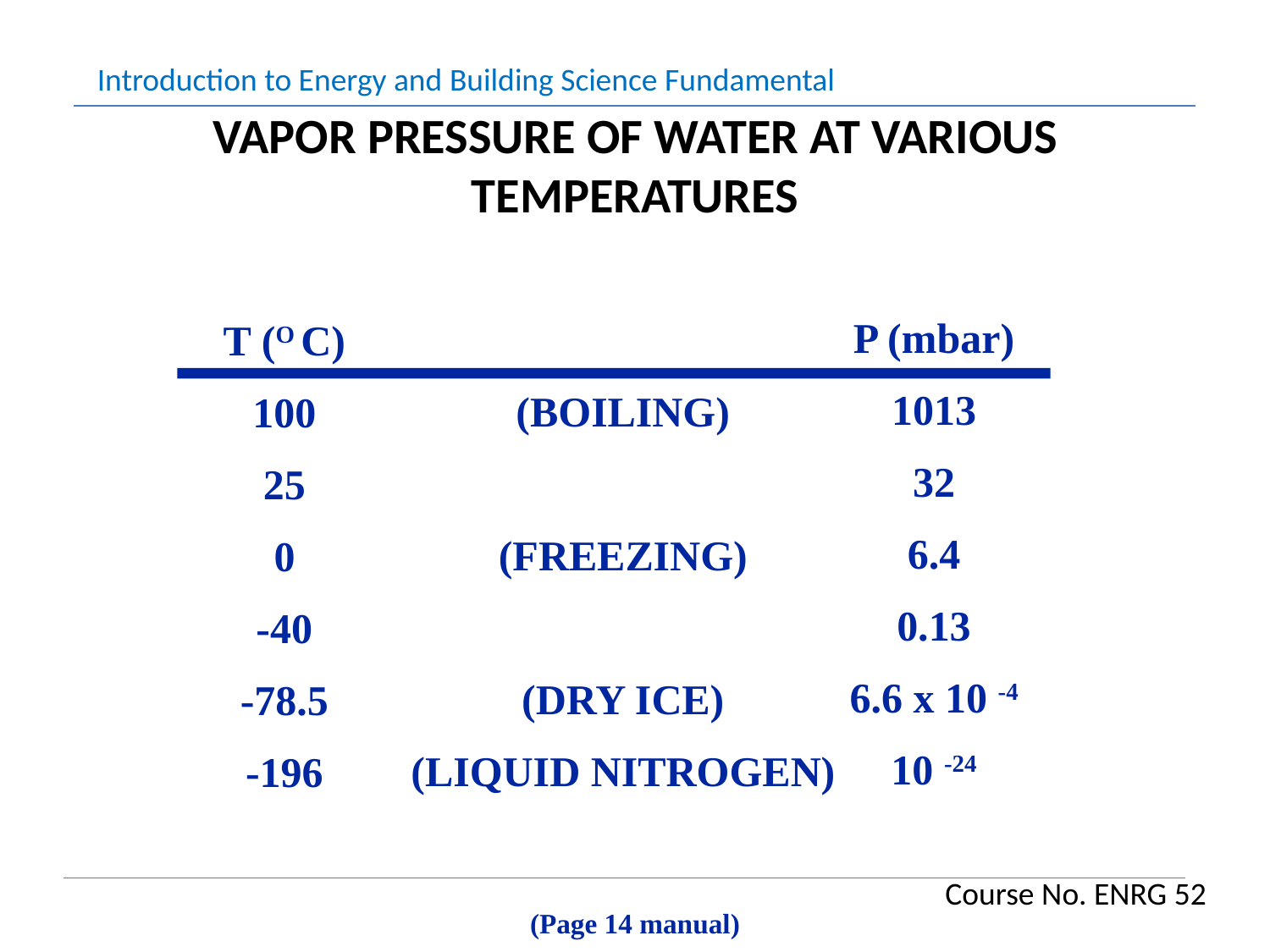

VAPOR PRESSURE OF WATER AT VARIOUS TEMPERATURES
P (mbar)
1013
32
6.4
0.13
6.6 x 10 -4
10 -24
T (O C)
100
25
0
-40
-78.5
-196

(BOILING)

(FREEZING)

(DRY ICE)
(LIQUID NITROGEN)
(Page 14 manual)